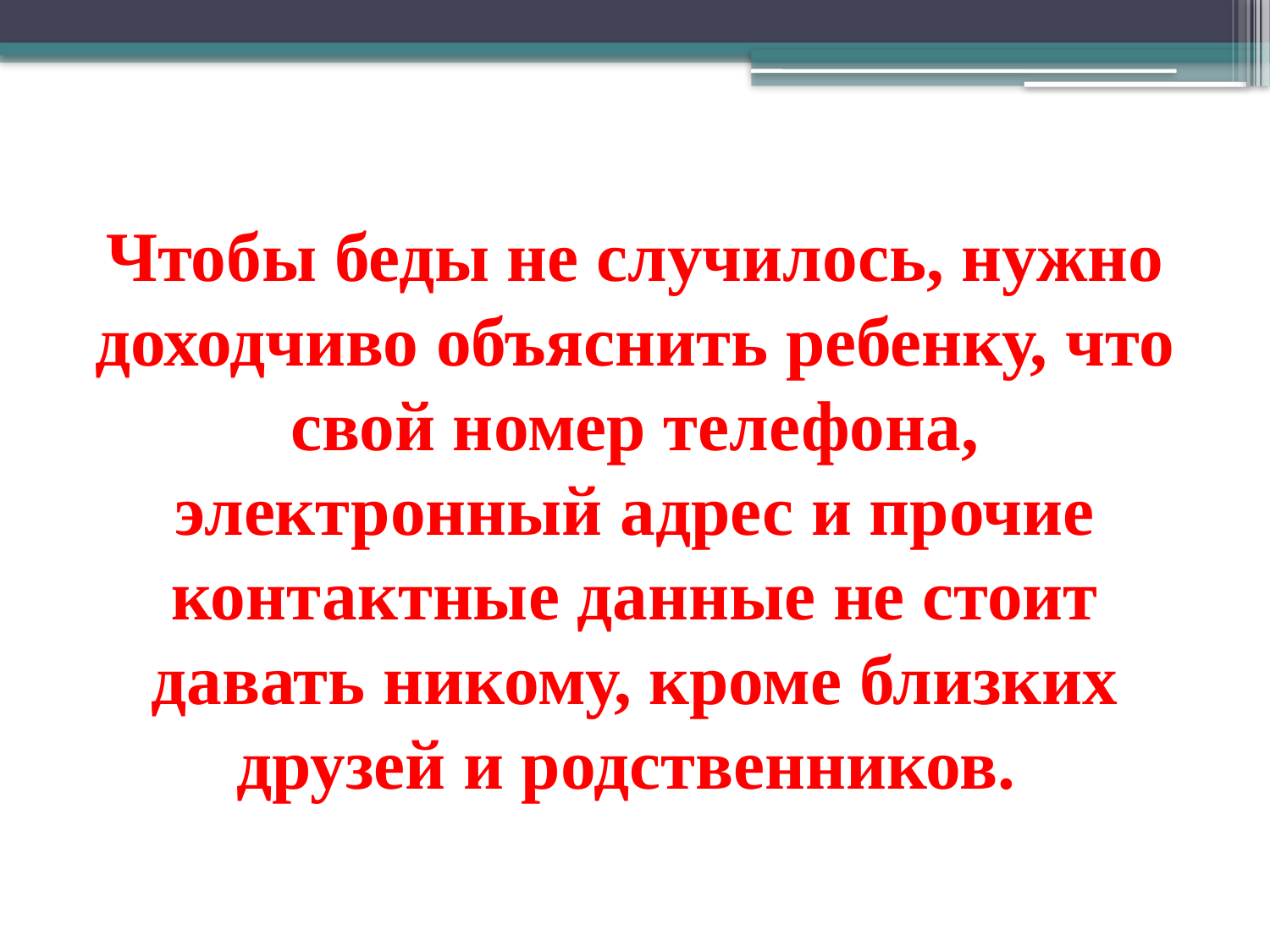

# Чтобы беды не случилось, нужно доходчиво объяснить ребенку, что свой номер телефона, электронный адрес и прочие контактные данные не стоит давать никому, кроме близких друзей и родственников.